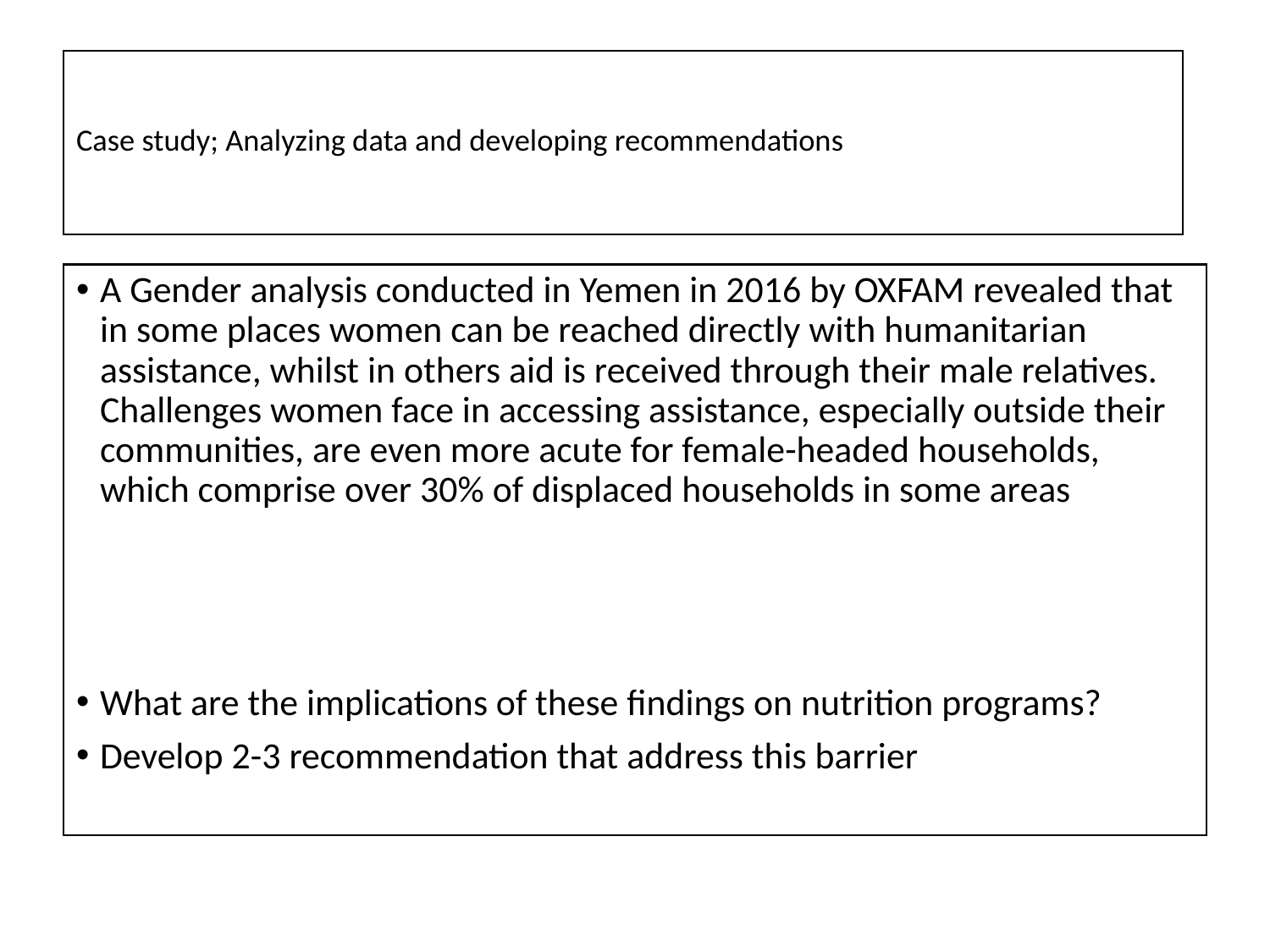

# Case study; Analyzing data and developing recommendations
A Gender analysis conducted in Yemen in 2016 by OXFAM revealed that in some places women can be reached directly with humanitarian assistance, whilst in others aid is received through their male relatives. Challenges women face in accessing assistance, especially outside their communities, are even more acute for female-headed households, which comprise over 30% of displaced households in some areas

What are the implications of these findings on nutrition programs?
Develop 2-3 recommendation that address this barrier